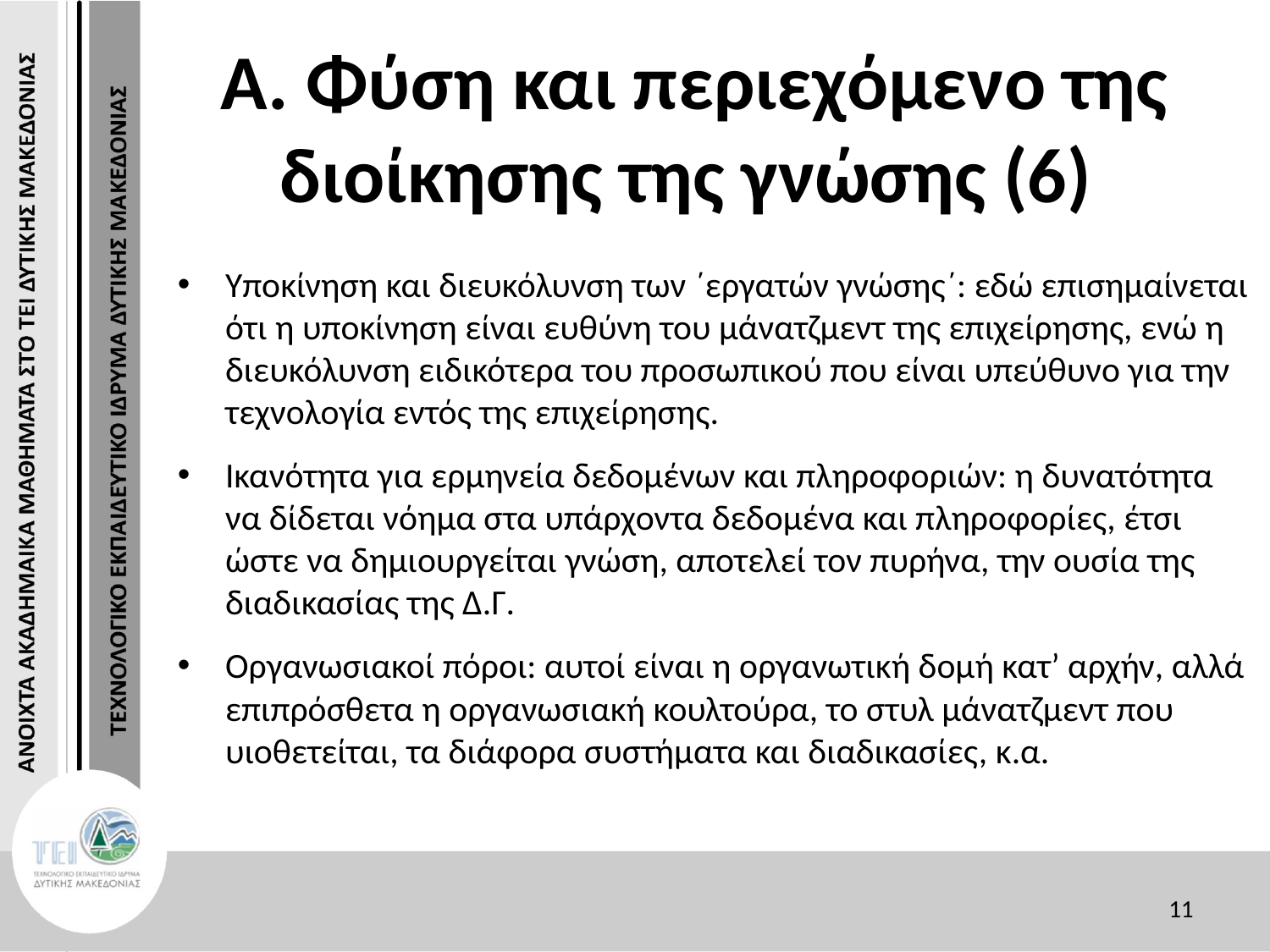

# Α. Φύση και περιεχόμενο της διοίκησης της γνώσης (6)
Υποκίνηση και διευκόλυνση των ΄εργατών γνώσης΄: εδώ επισημαίνεται ότι η υποκίνηση είναι ευθύνη του μάνατζμεντ της επιχείρησης, ενώ η διευκόλυνση ειδικότερα του προσωπικού που είναι υπεύθυνο για την τεχνολογία εντός της επιχείρησης.
Ικανότητα για ερμηνεία δεδομένων και πληροφοριών: η δυνατότητα να δίδεται νόημα στα υπάρχοντα δεδομένα και πληροφορίες, έτσι ώστε να δημιουργείται γνώση, αποτελεί τον πυρήνα, την ουσία της διαδικασίας της Δ.Γ.
Οργανωσιακοί πόροι: αυτοί είναι η οργανωτική δομή κατ’ αρχήν, αλλά επιπρόσθετα η οργανωσιακή κουλτούρα, το στυλ μάνατζμεντ που υιοθετείται, τα διάφορα συστήματα και διαδικασίες, κ.α.

11